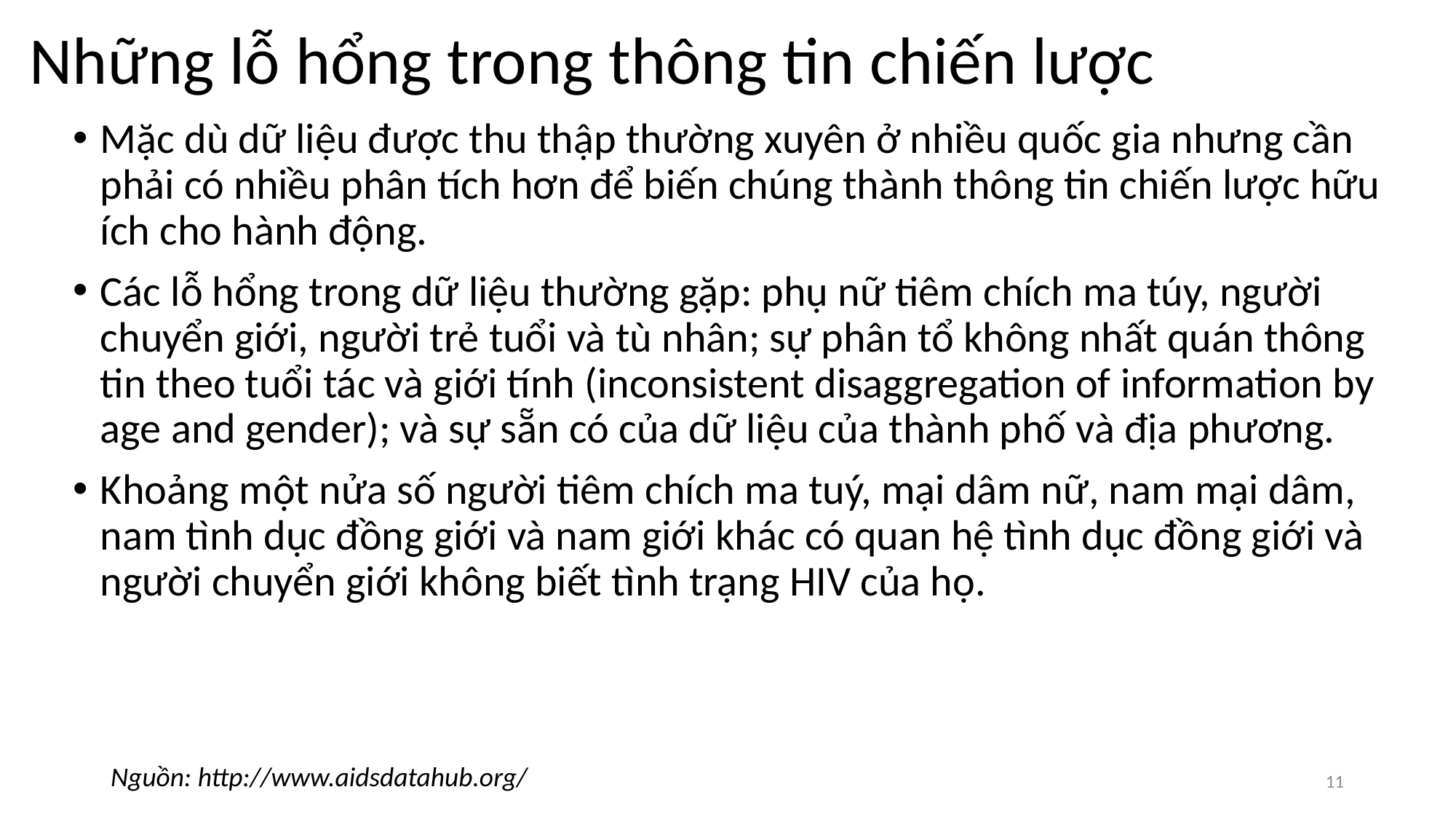

# Những lỗ hổng trong thông tin chiến lược
Mặc dù dữ liệu được thu thập thường xuyên ở nhiều quốc gia nhưng cần phải có nhiều phân tích hơn để biến chúng thành thông tin chiến lược hữu ích cho hành động.
Các lỗ hổng trong dữ liệu thường gặp: phụ nữ tiêm chích ma túy, người chuyển giới, người trẻ tuổi và tù nhân; sự phân tổ không nhất quán thông tin theo tuổi tác và giới tính (inconsistent disaggregation of information by age and gender); và sự sẵn có của dữ liệu của thành phố và địa phương.
Khoảng một nửa số người tiêm chích ma tuý, mại dâm nữ, nam mại dâm, nam tình dục đồng giới và nam giới khác có quan hệ tình dục đồng giới và người chuyển giới không biết tình trạng HIV của họ.
Nguồn: http://www.aidsdatahub.org/
11